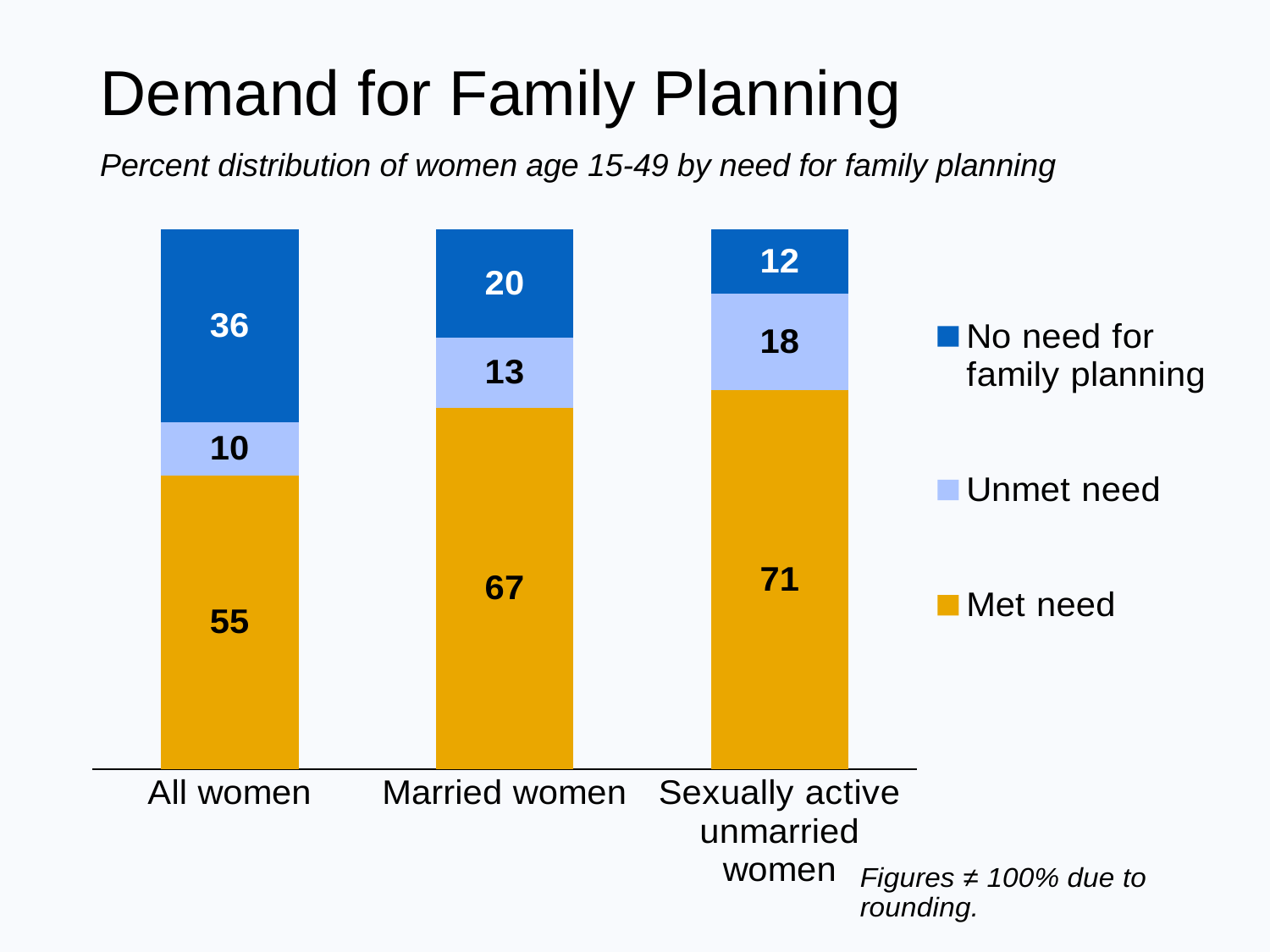

# Demand for Family Planning
Percent distribution of women age 15-49 by need for family planning

### Chart

| Category | Met need | Unmet need | No need for family planning |
|---|---|---|---|
| All women | 55.0 | 10.0 | 36.0 |
| Married women | 67.0 | 13.0 | 20.0 |
| Sexually active unmarried women | 71.0 | 18.0 | 12.0 |